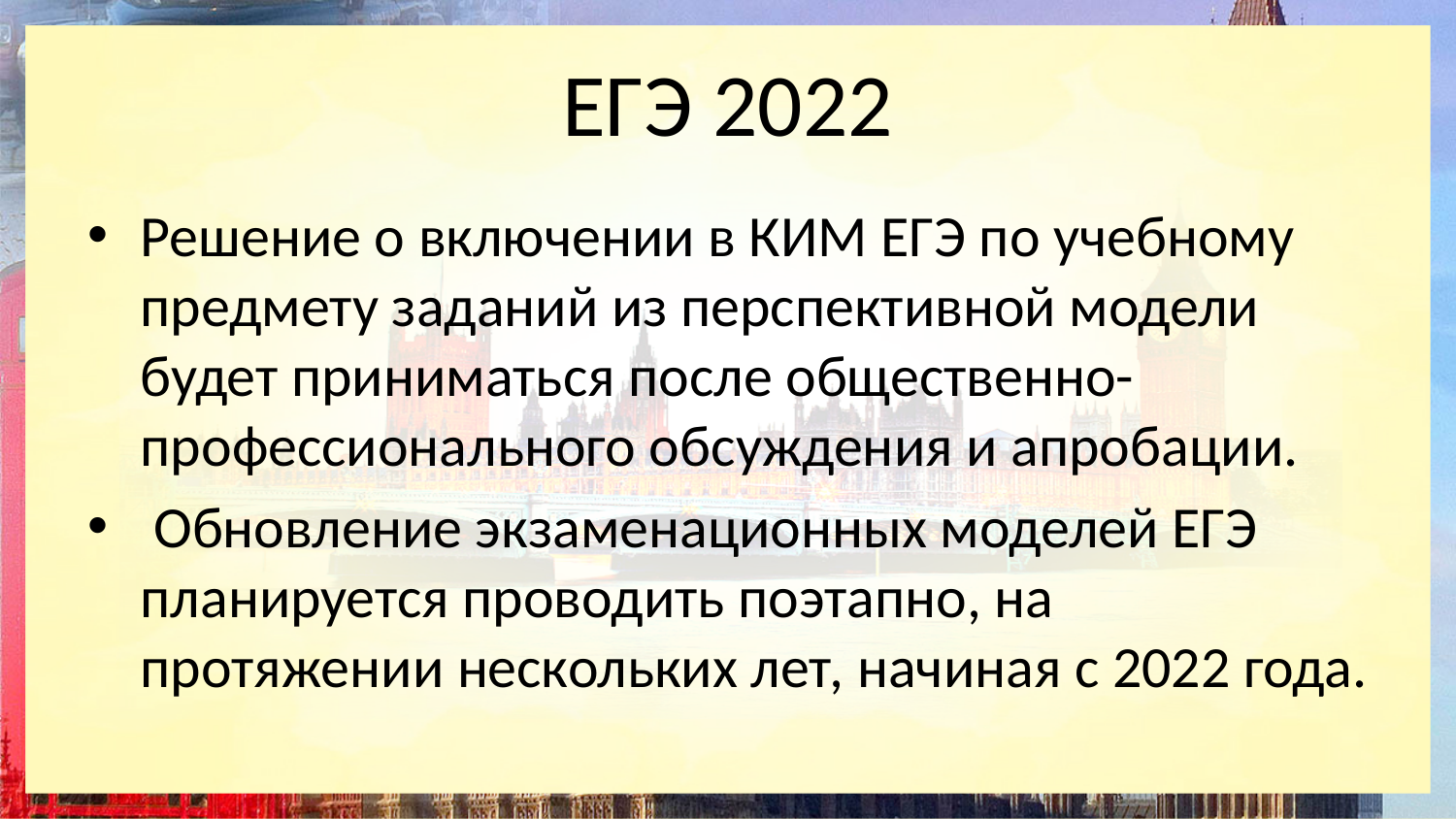

# ЕГЭ 2022
Решение о включении в КИМ ЕГЭ по учебному предмету заданий из перспективной модели будет приниматься после общественно-профессионального обсуждения и апробации.
 Обновление экзаменационных моделей ЕГЭ планируется проводить поэтапно, на протяжении нескольких лет, начиная с 2022 года.